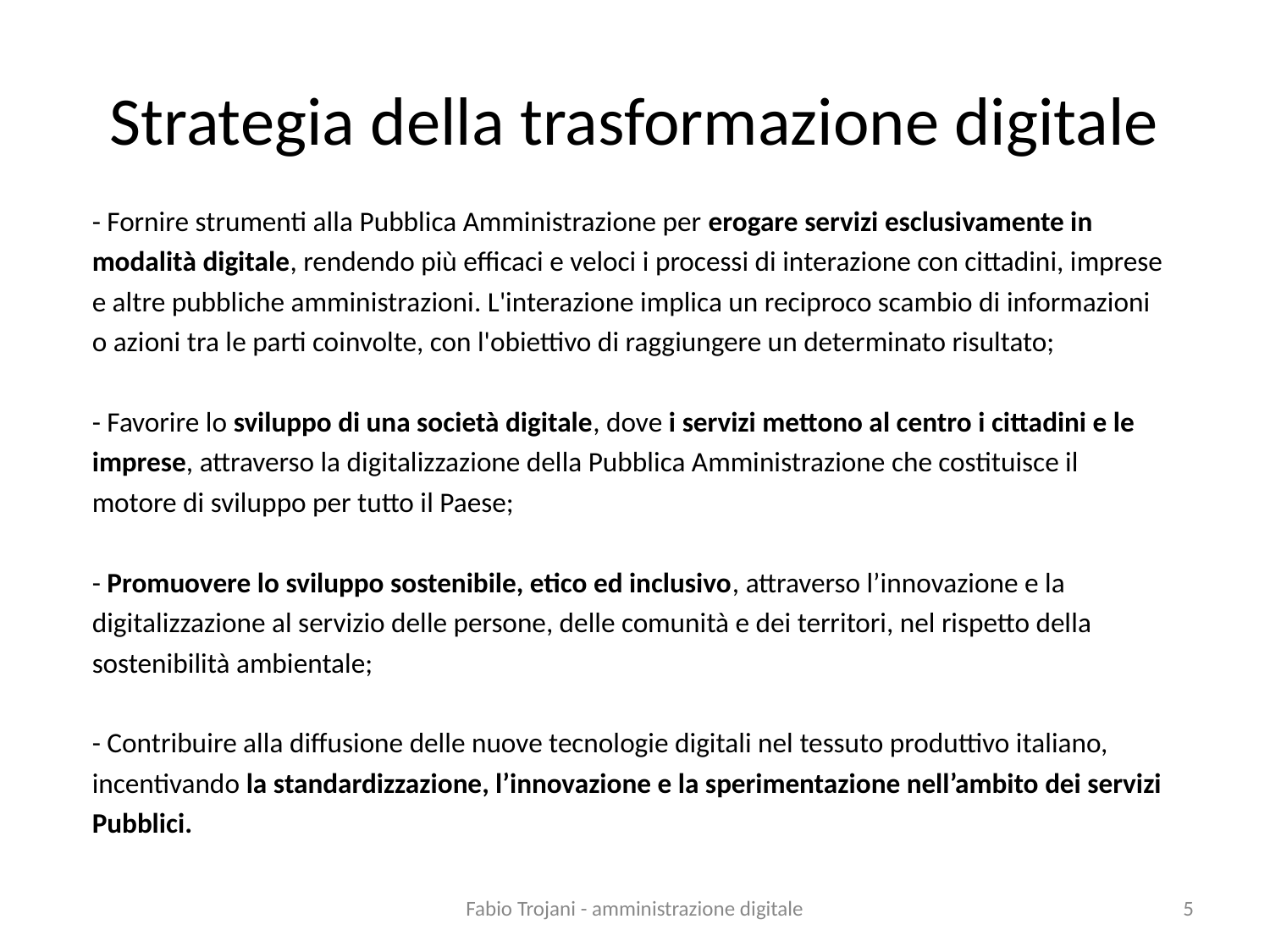

# Strategia della trasformazione digitale
- Fornire strumenti alla Pubblica Amministrazione per erogare servizi esclusivamente in
modalità digitale, rendendo più efficaci e veloci i processi di interazione con cittadini, imprese
e altre pubbliche amministrazioni. L'interazione implica un reciproco scambio di informazioni
o azioni tra le parti coinvolte, con l'obiettivo di raggiungere un determinato risultato;

- Favorire lo sviluppo di una società digitale, dove i servizi mettono al centro i cittadini e le
imprese, attraverso la digitalizzazione della Pubblica Amministrazione che costituisce il
motore di sviluppo per tutto il Paese;

- Promuovere lo sviluppo sostenibile, etico ed inclusivo, attraverso l’innovazione e la
digitalizzazione al servizio delle persone, delle comunità e dei territori, nel rispetto della
sostenibilità ambientale;

- Contribuire alla diffusione delle nuove tecnologie digitali nel tessuto produttivo italiano,
incentivando la standardizzazione, l’innovazione e la sperimentazione nell’ambito dei servizi
Pubblici.
Fabio Trojani - amministrazione digitale
5